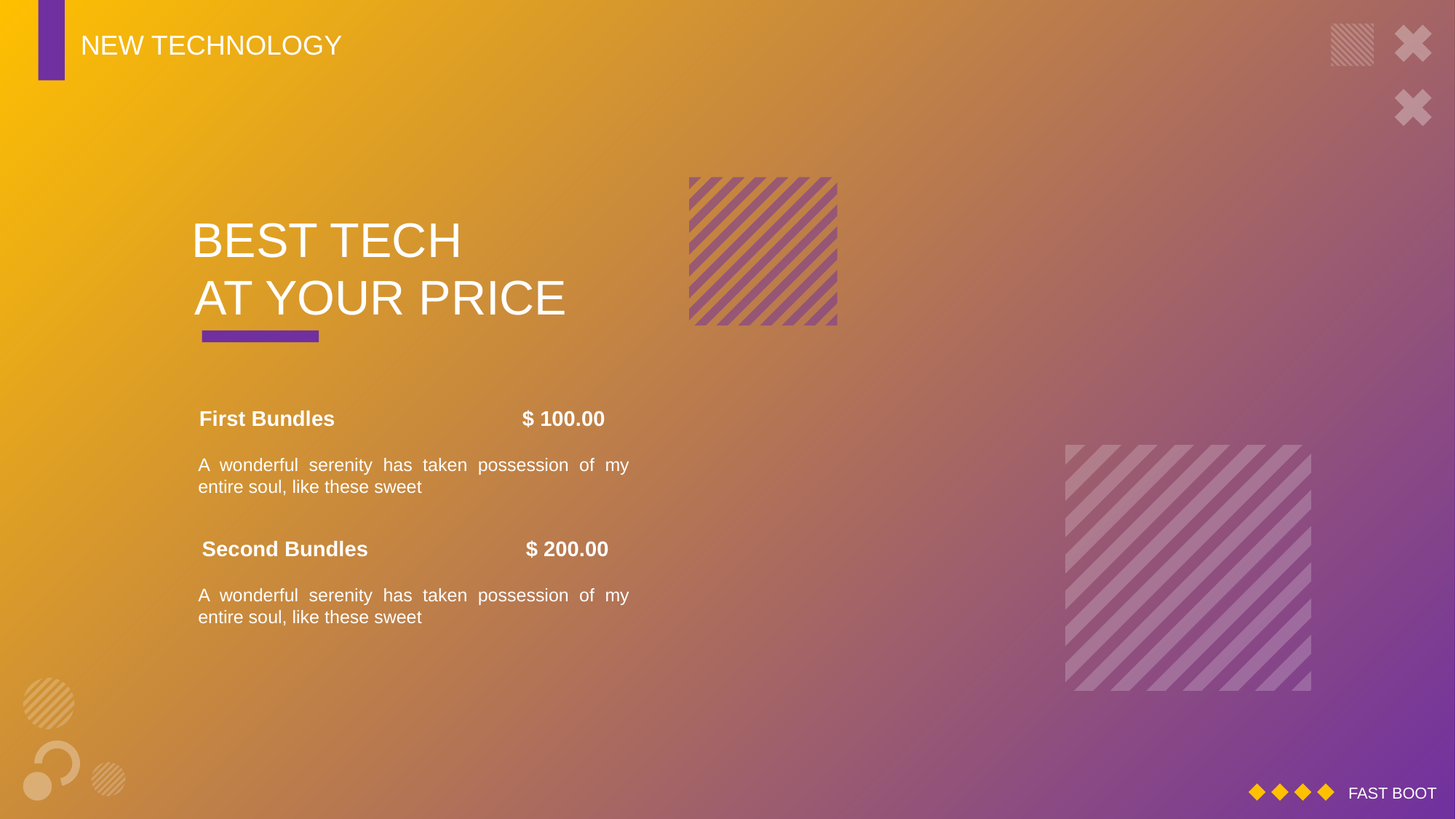

NEW TECHNOLOGY

BEST TECH
AT YOUR PRICE

First Bundles
$ 100.00

A wonderful serenity has taken possession of my entire soul, like these sweet
Second Bundles
$ 200.00
A wonderful serenity has taken possession of my entire soul, like these sweet

FAST BOOT